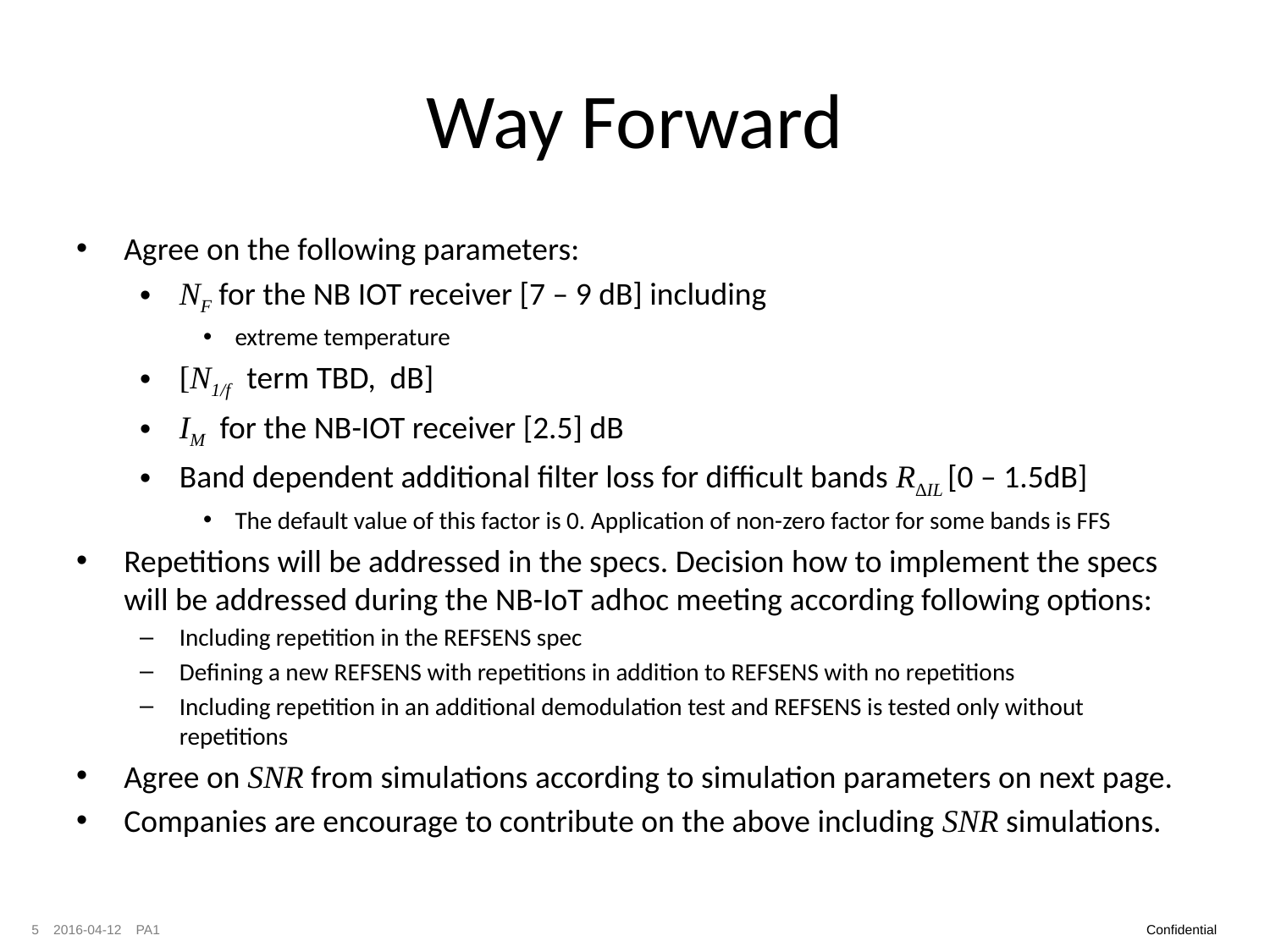

# Way Forward
Agree on the following parameters:
NF for the NB IOT receiver [7 – 9 dB] including
extreme temperature
[N1/f  term TBD,  dB]
IM  for the NB-IOT receiver [2.5] dB
Band dependent additional filter loss for difficult bands R∆IL [0 – 1.5dB]
The default value of this factor is 0. Application of non-zero factor for some bands is FFS
Repetitions will be addressed in the specs. Decision how to implement the specs will be addressed during the NB-IoT adhoc meeting according following options:
Including repetition in the REFSENS spec
Defining a new REFSENS with repetitions in addition to REFSENS with no repetitions
Including repetition in an additional demodulation test and REFSENS is tested only without repetitions
Agree on SNR from simulations according to simulation parameters on next page.
Companies are encourage to contribute on the above including SNR simulations.